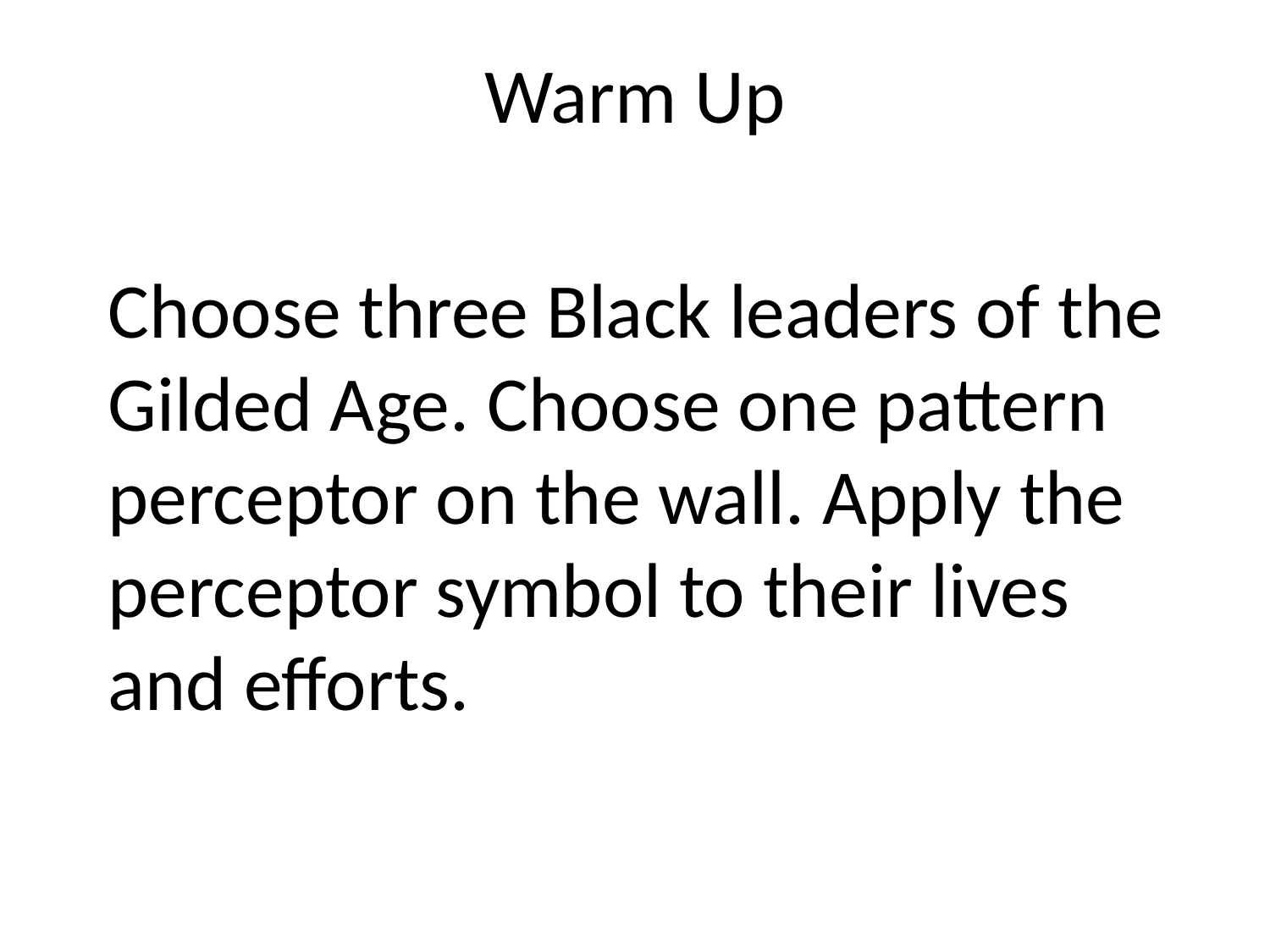

# Warm Up
Choose three Black leaders of the Gilded Age. Choose one pattern perceptor on the wall. Apply the perceptor symbol to their lives and efforts.